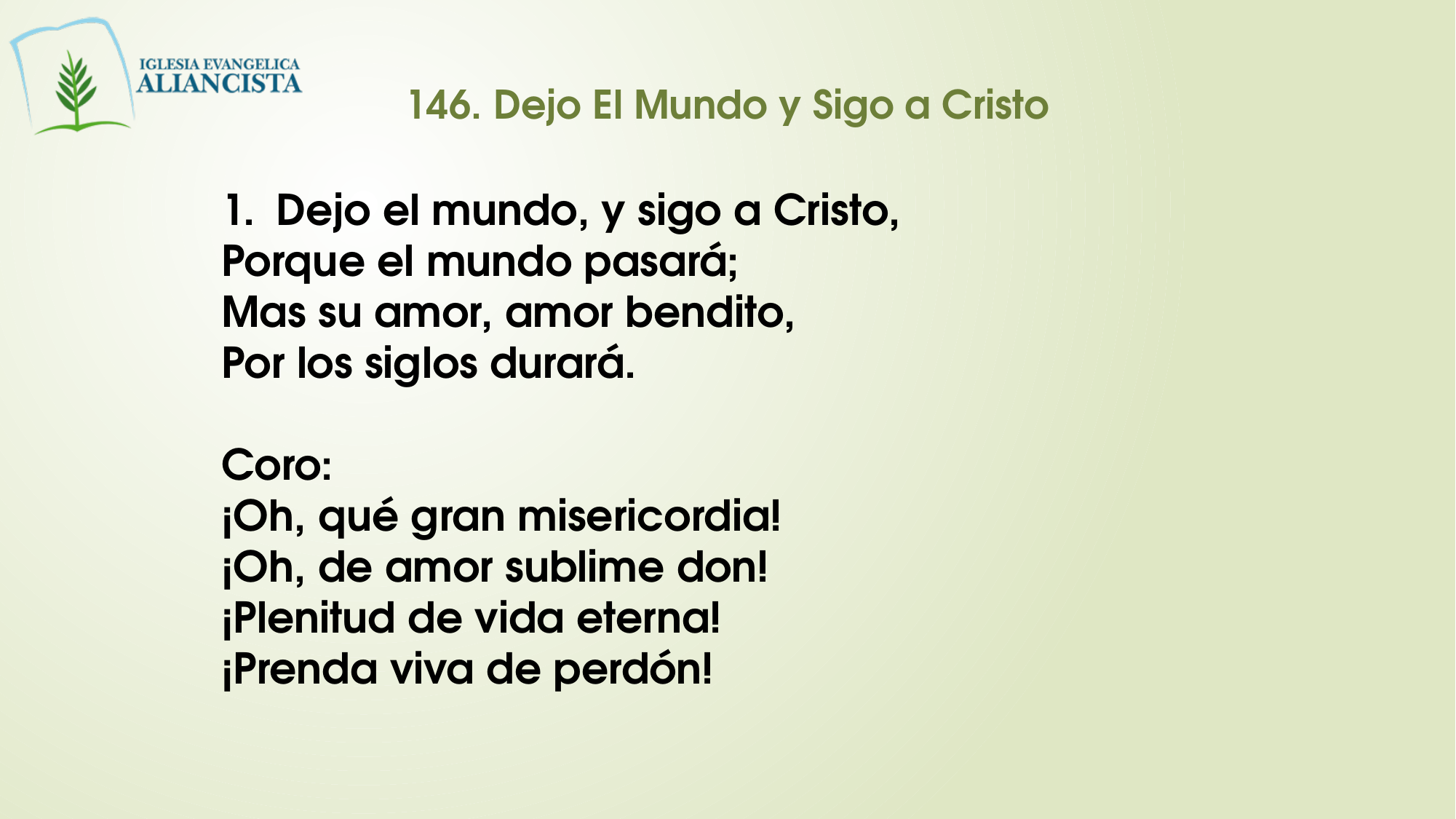

146. Dejo El Mundo y Sigo a Cristo
Dejo el mundo, y sigo a Cristo,
Porque el mundo pasará;
Mas su amor, amor bendito,
Por los siglos durará.

Coro:
¡Oh, qué gran misericordia!
¡Oh, de amor sublime don!
¡Plenitud de vida eterna!
¡Prenda viva de perdón!